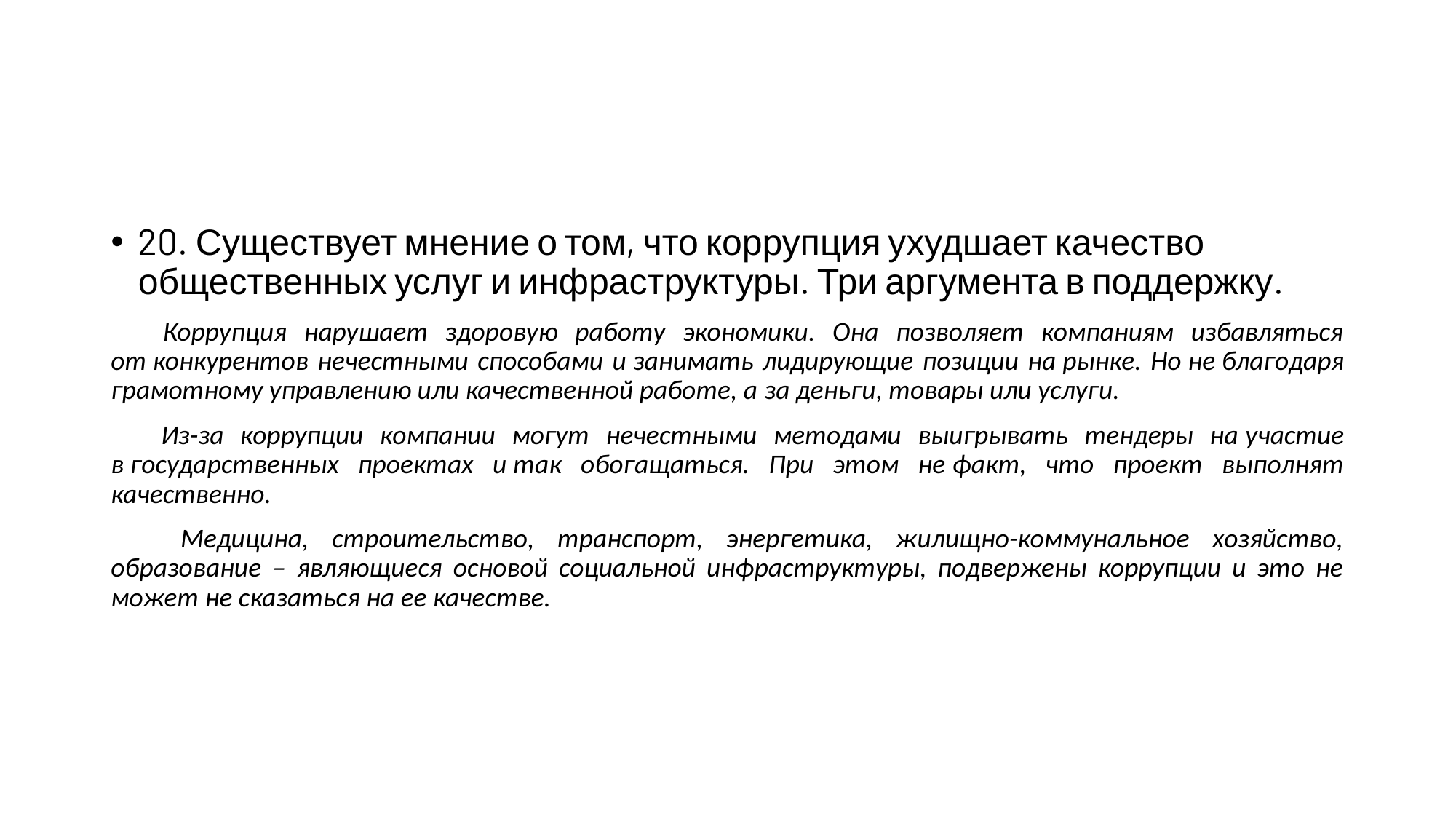

#
20. Существует мнение о том, что коррупция ухудшает качество общественных услуг и инфраструктуры. Три аргумента в поддержку.
   Коррупция нарушает здоровую работу экономики. Она позволяет компаниям избавляться от конкурентов нечестными способами и занимать лидирующие позиции на рынке. Но не благодаря грамотному управлению или качественной работе, а за деньги, товары или услуги.
   Из-за коррупции компании могут нечестными методами выигрывать тендеры на участие в государственных проектах и так обогащаться. При этом не факт, что проект выполнят качественно.
   Медицина, строительство, транспорт, энергетика, жилищно-коммунальное хозяйство, образование – являющиеся основой социальной инфраструктуры, подвержены коррупции и это не может не сказаться на ее качестве.